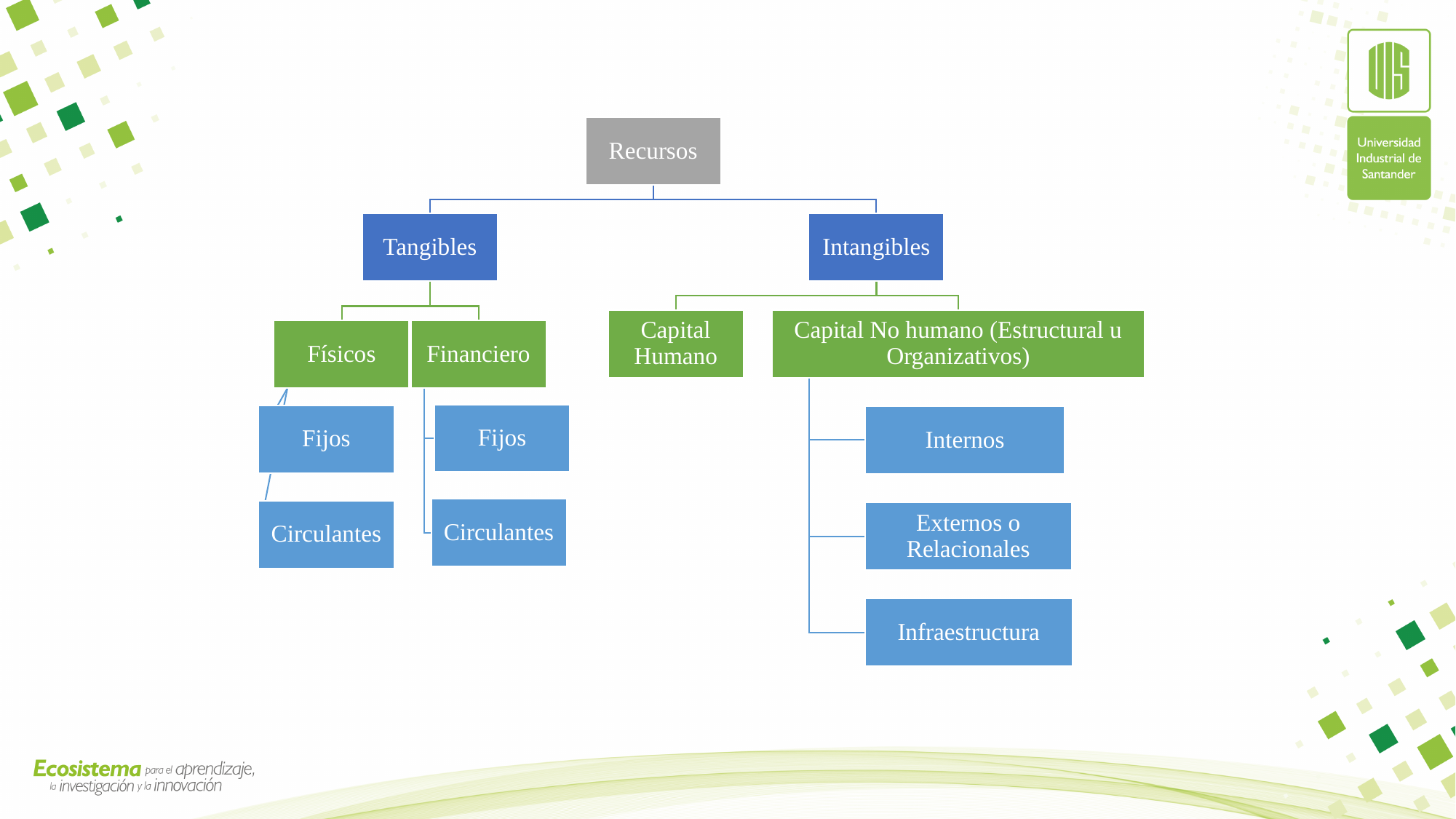

Recursos
Tangibles
Financiero
Fijos
Circulantes
Físicos
Circulantes
Fijos
Intangibles
Capital Humano
Capital No humano (Estructural u Organizativos)
Internos
Externos o Relacionales
Infraestructura